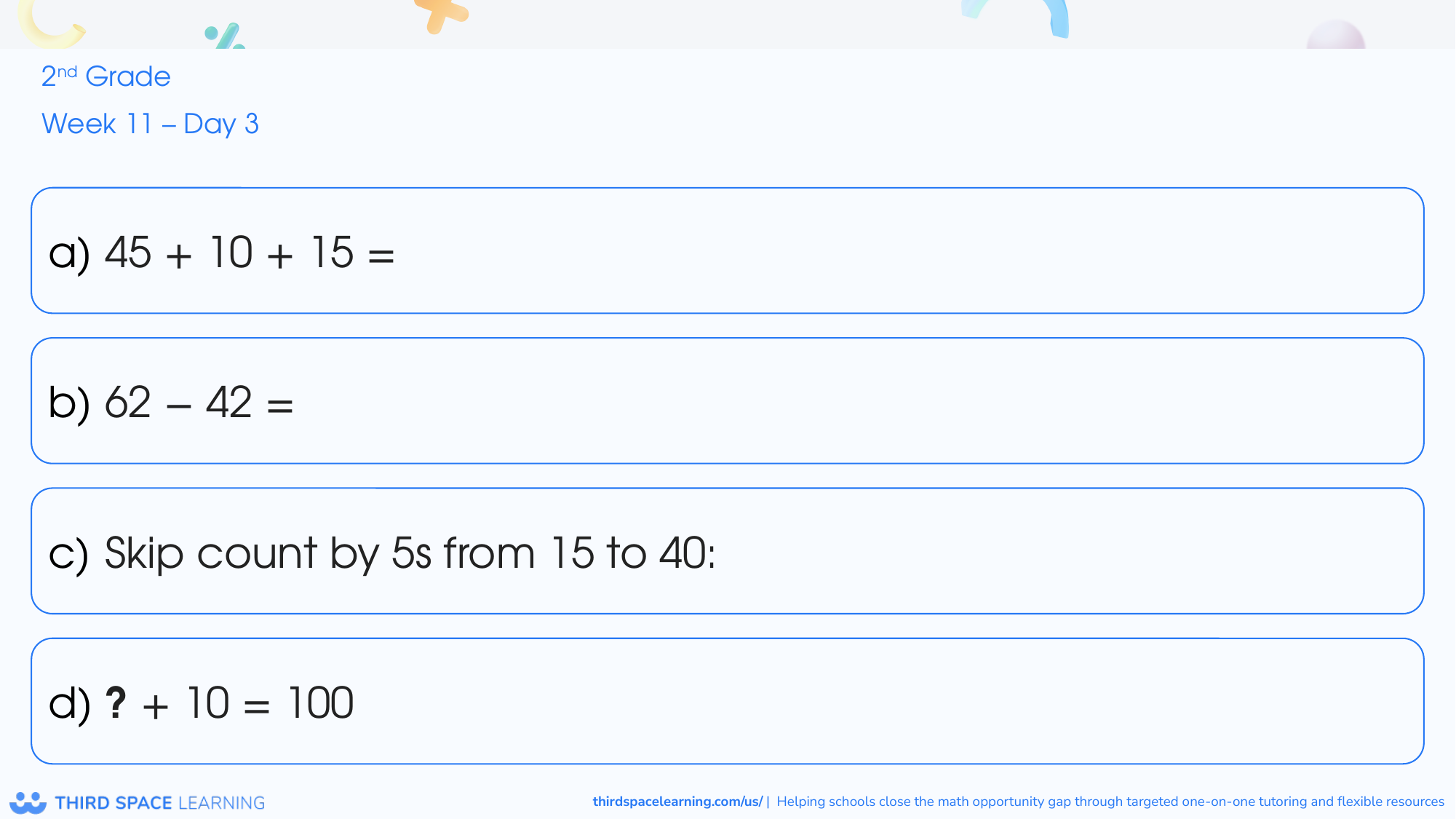

2nd Grade
Week 11 – Day 3
45 + 10 + 15 =
62 − 42 =
Skip count by 5s from 15 to 40:
? + 10 = 100